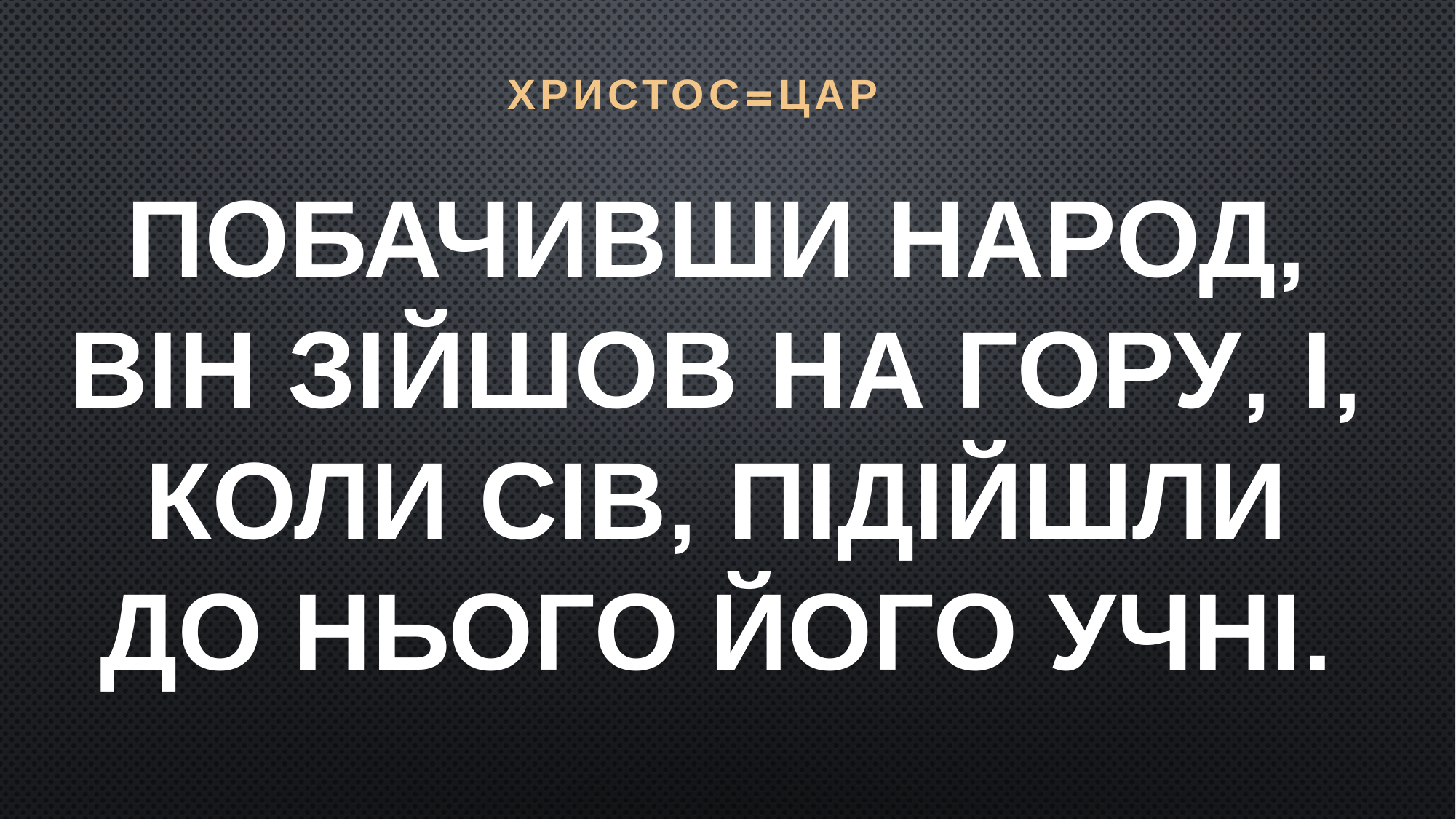

ХРИСТОС=ЦАР
Побачивши народ, Він зійшов на гору, і, коли сів, підійшли до Нього Його учні.